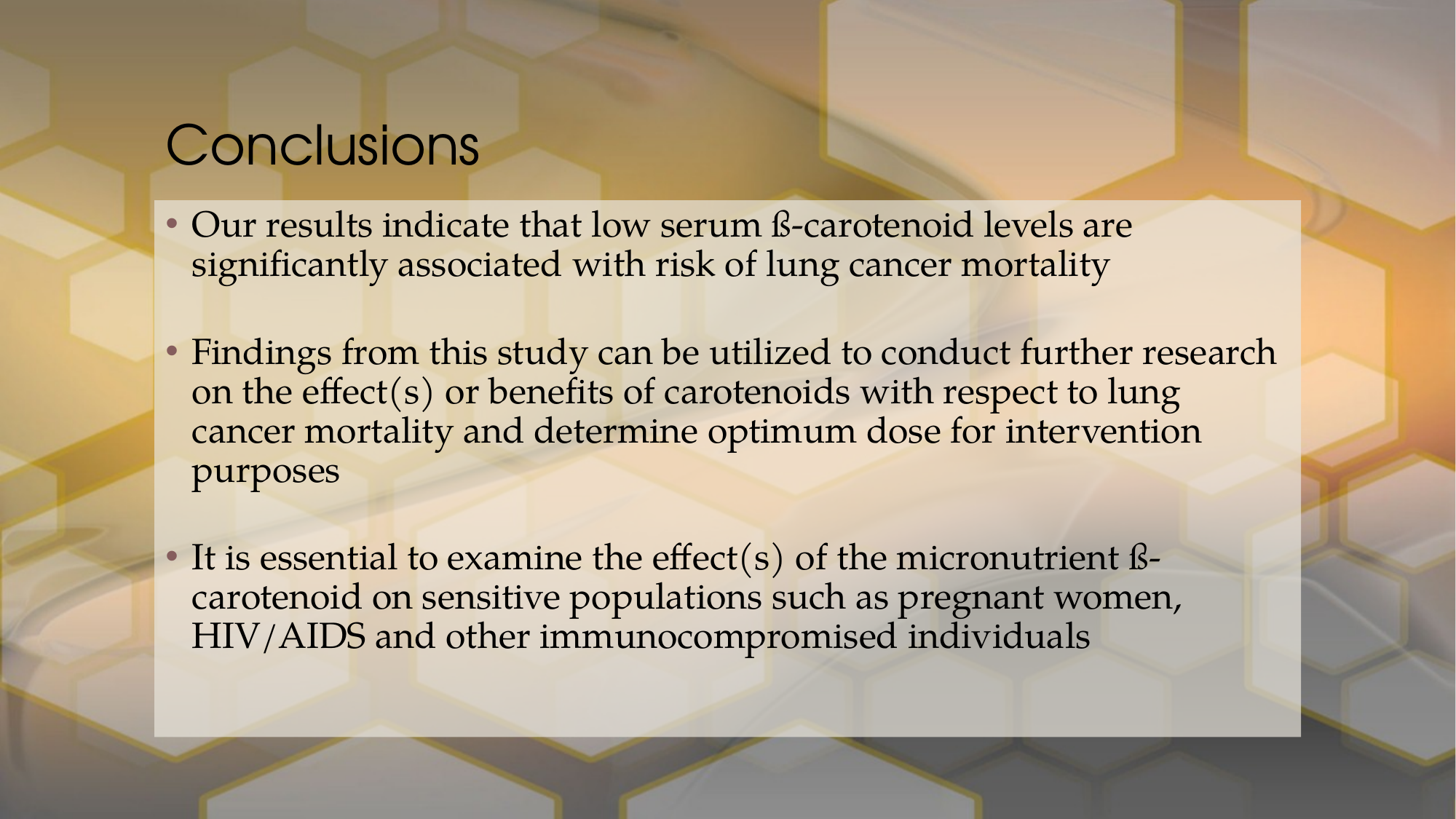

# Conclusions
Our results indicate that low serum ß-carotenoid levels are significantly associated with risk of lung cancer mortality
Findings from this study can be utilized to conduct further research on the effect(s) or benefits of carotenoids with respect to lung cancer mortality and determine optimum dose for intervention purposes
It is essential to examine the effect(s) of the micronutrient ß-carotenoid on sensitive populations such as pregnant women, HIV/AIDS and other immunocompromised individuals